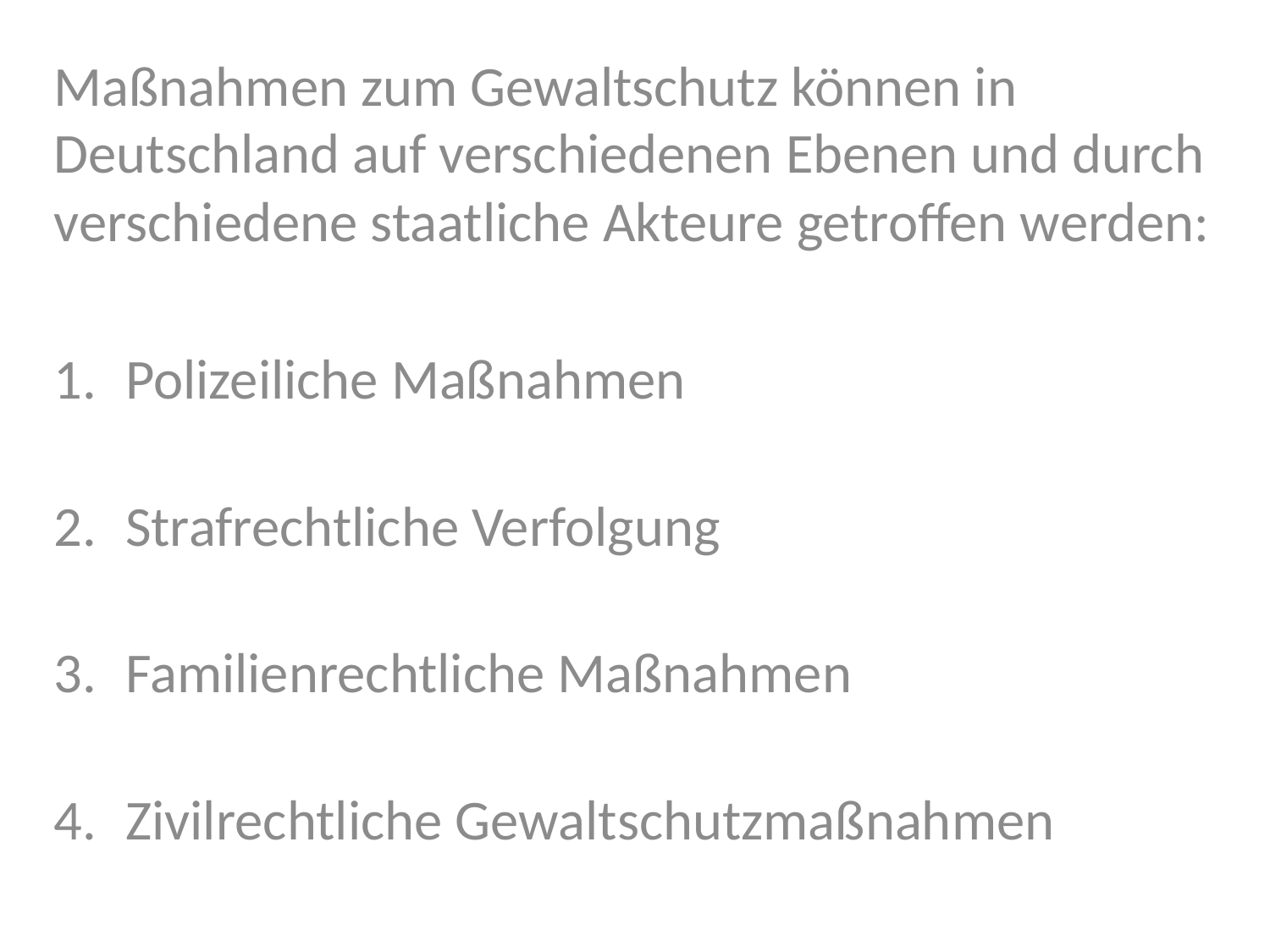

Maßnahmen zum Gewaltschutz können in Deutschland auf verschiedenen Ebenen und durch verschiedene staatliche Akteure getroffen werden:

Polizeiliche Maßnahmen
Strafrechtliche Verfolgung
Familienrechtliche Maßnahmen
Zivilrechtliche Gewaltschutzmaßnahmen